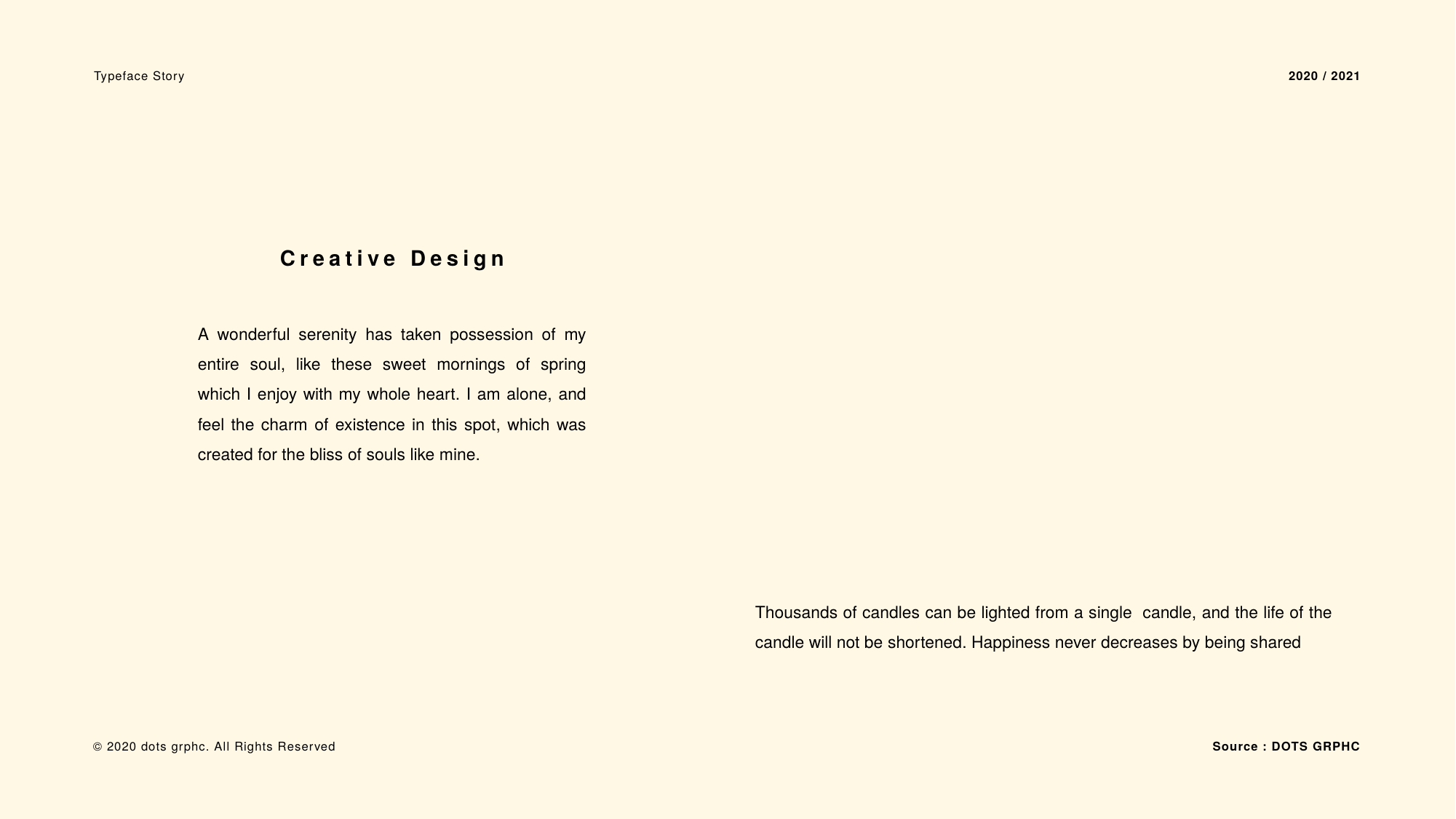

Typeface Story
2020 / 2021

Creative Design
A wonderful serenity has taken possession of my entire soul, like these sweet mornings of spring which I enjoy with my whole heart. I am alone, and feel the charm of existence in this spot, which was created for the bliss of souls like mine.
Thousands of candles can be lighted from a single  candle, and the life of the candle will not be shortened. Happiness never decreases by being shared
Source : DOTS GRPHC
© 2020 dots grphc. All Rights Reserved